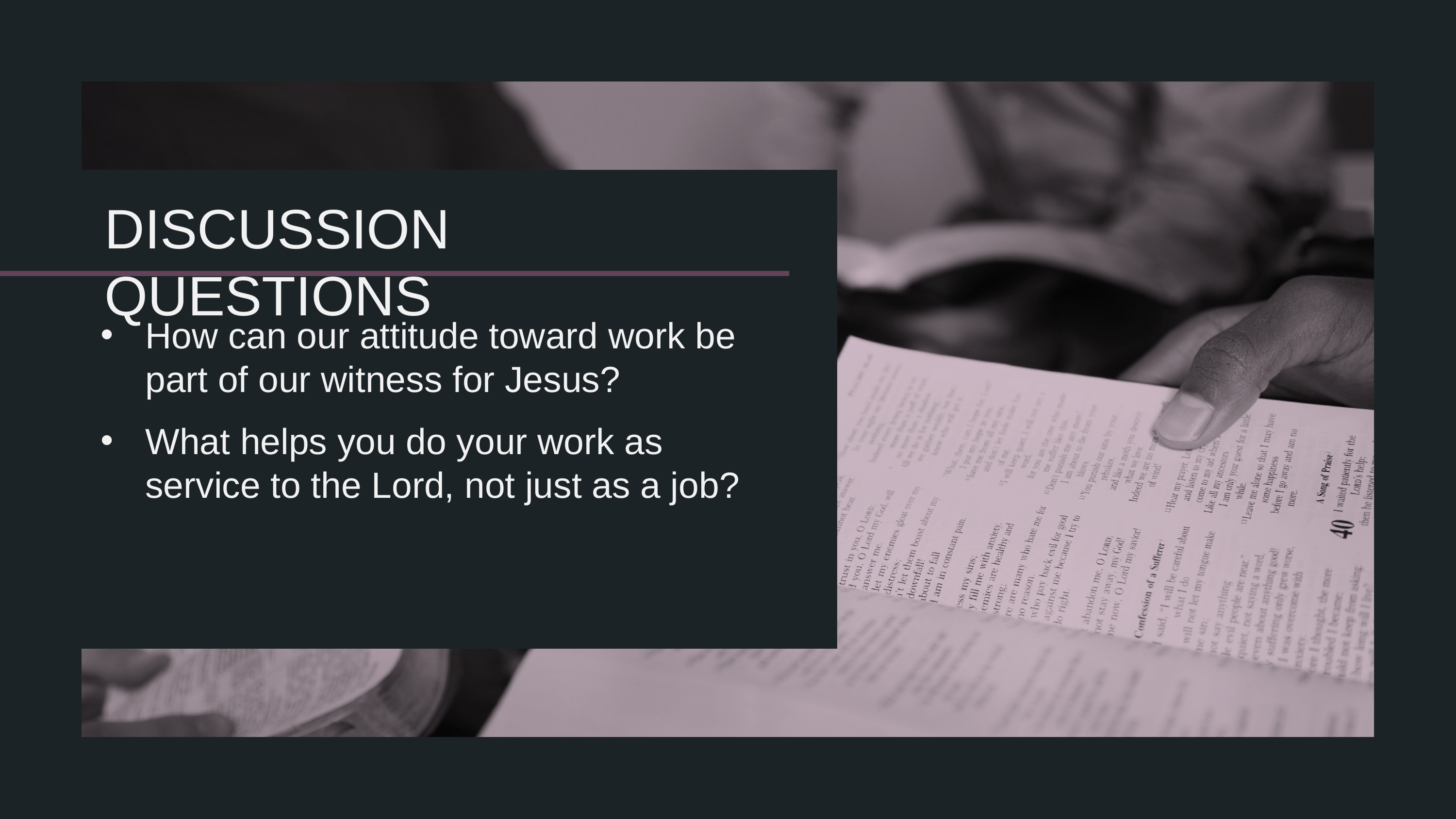

How can our attitude toward work be part of our witness for Jesus?
What helps you do your work as service to the Lord, not just as a job?